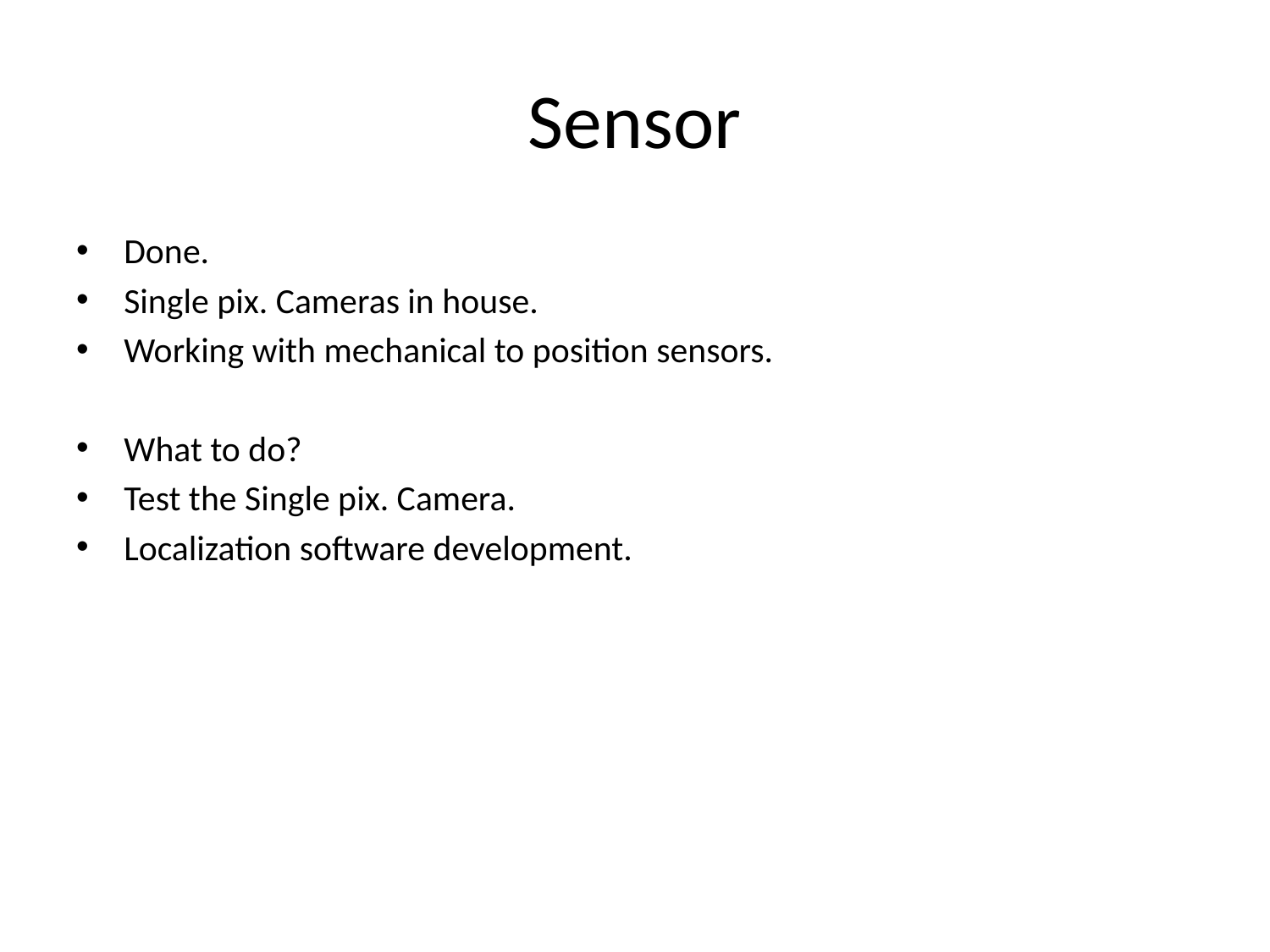

# Sensor
Done.
Single pix. Cameras in house.
Working with mechanical to position sensors.

What to do?
Test the Single pix. Camera.
Localization software development.